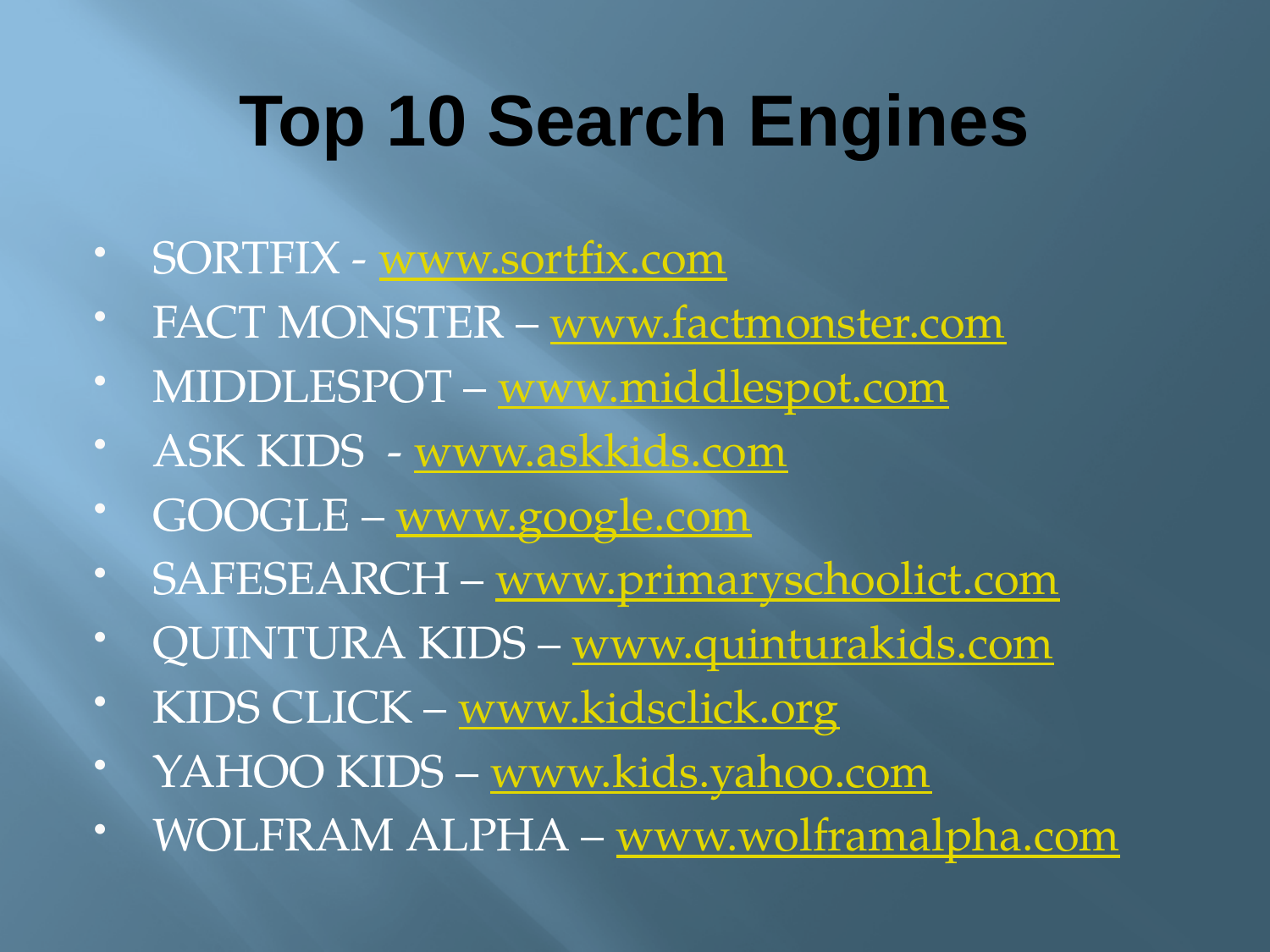

# Top 10 Search Engines
SORTFIX - www.sortfix.com
FACT MONSTER – www.factmonster.com
MIDDLESPOT – www.middlespot.com
ASK KIDS  - www.askkids.com
GOOGLE – www.google.com
SAFESEARCH – www.primaryschoolict.com
QUINTURA KIDS – www.quinturakids.com
KIDS CLICK – www.kidsclick.org
YAHOO KIDS – www.kids.yahoo.com
WOLFRAM ALPHA – www.wolframalpha.com